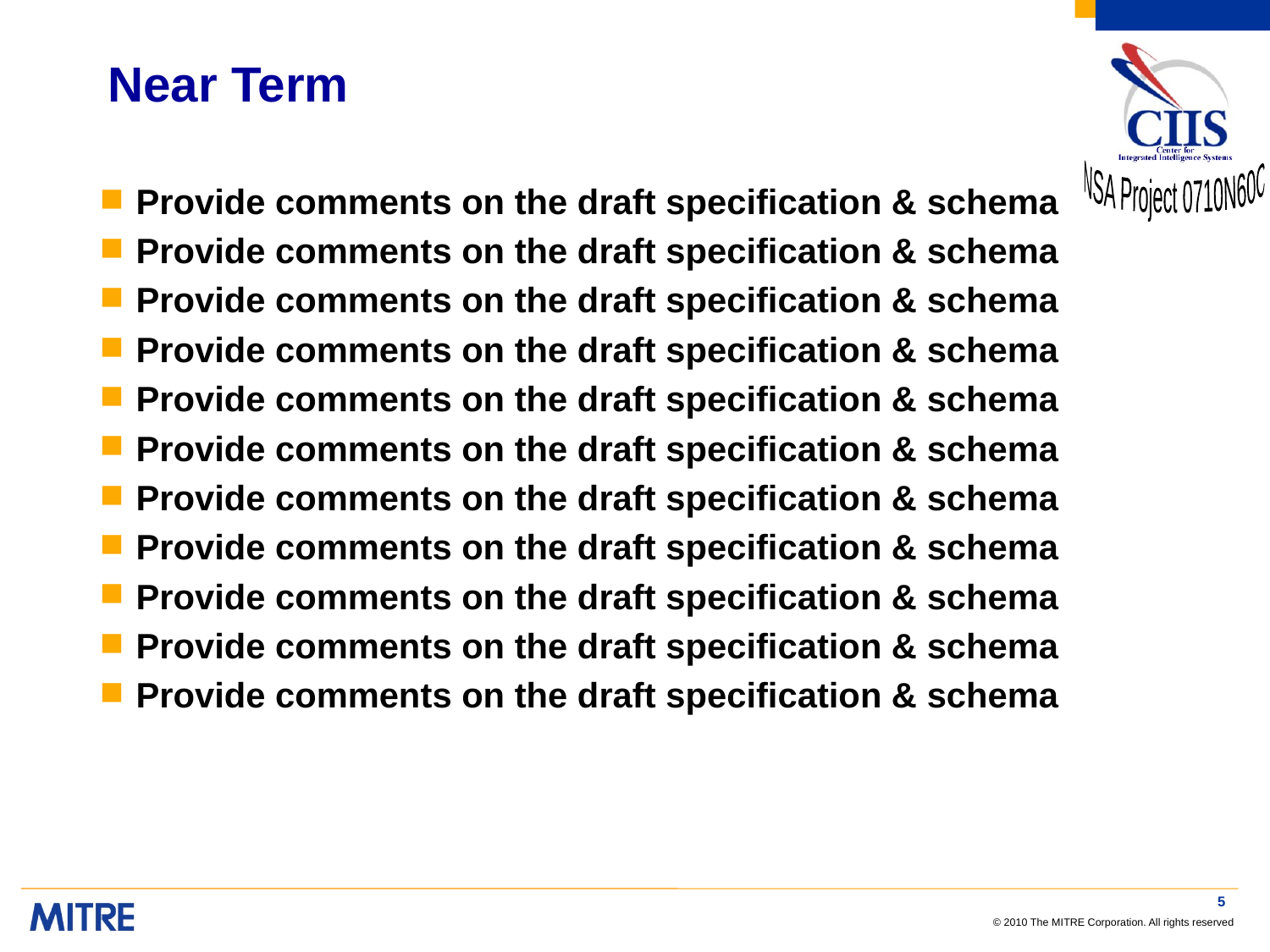

# Near Term
Provide comments on the draft specification & schema
Provide comments on the draft specification & schema
Provide comments on the draft specification & schema
Provide comments on the draft specification & schema
Provide comments on the draft specification & schema
Provide comments on the draft specification & schema
Provide comments on the draft specification & schema
Provide comments on the draft specification & schema
Provide comments on the draft specification & schema
Provide comments on the draft specification & schema
Provide comments on the draft specification & schema

5